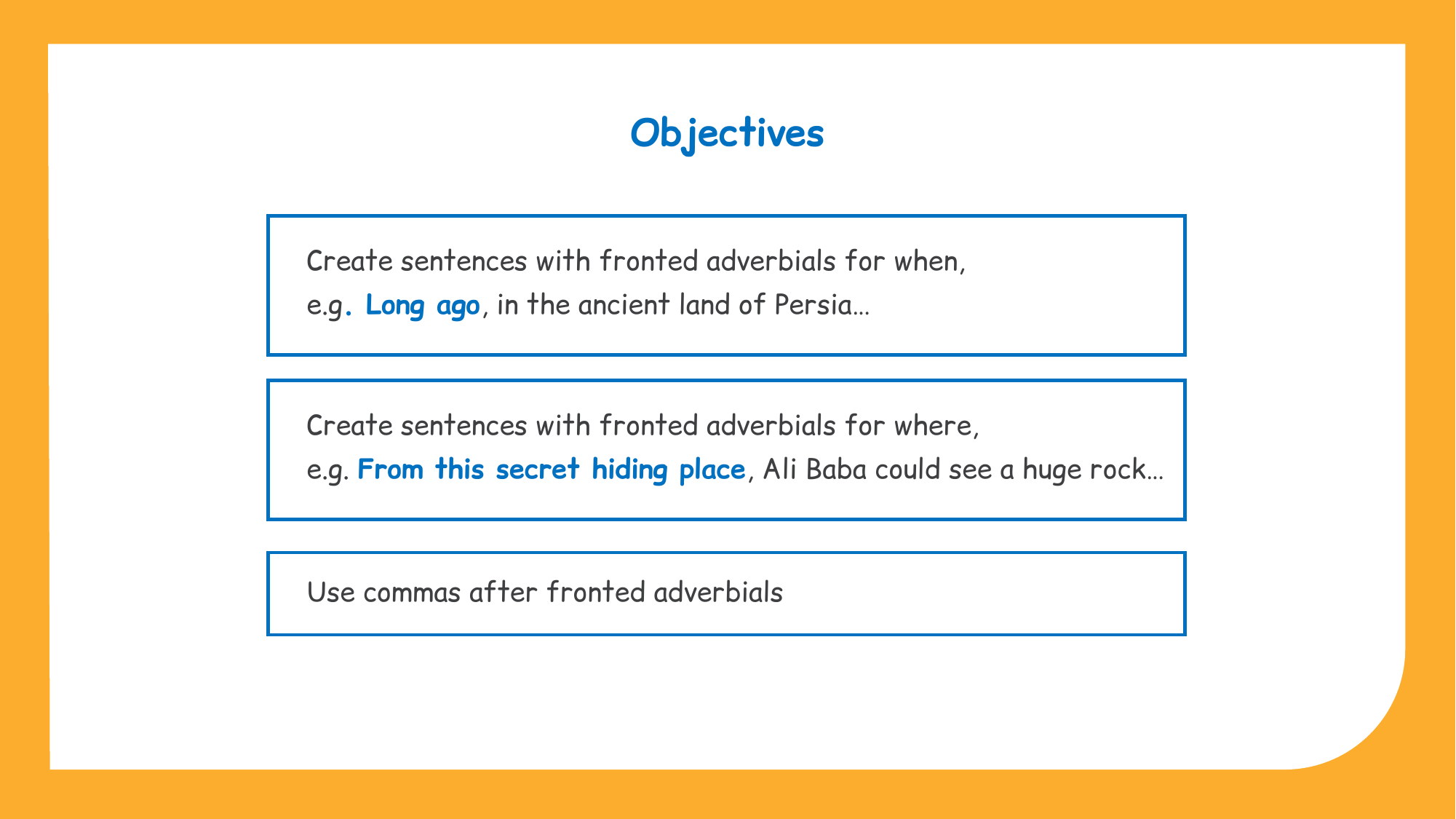

Objectives

Create sentences with fronted adverbials for when,
e.g. Long ago, in the ancient land of Persia…

Create sentences with fronted adverbials for where,
e.g. From this secret hiding place, Ali Baba could see a huge rock…

Use commas after fronted adverbials